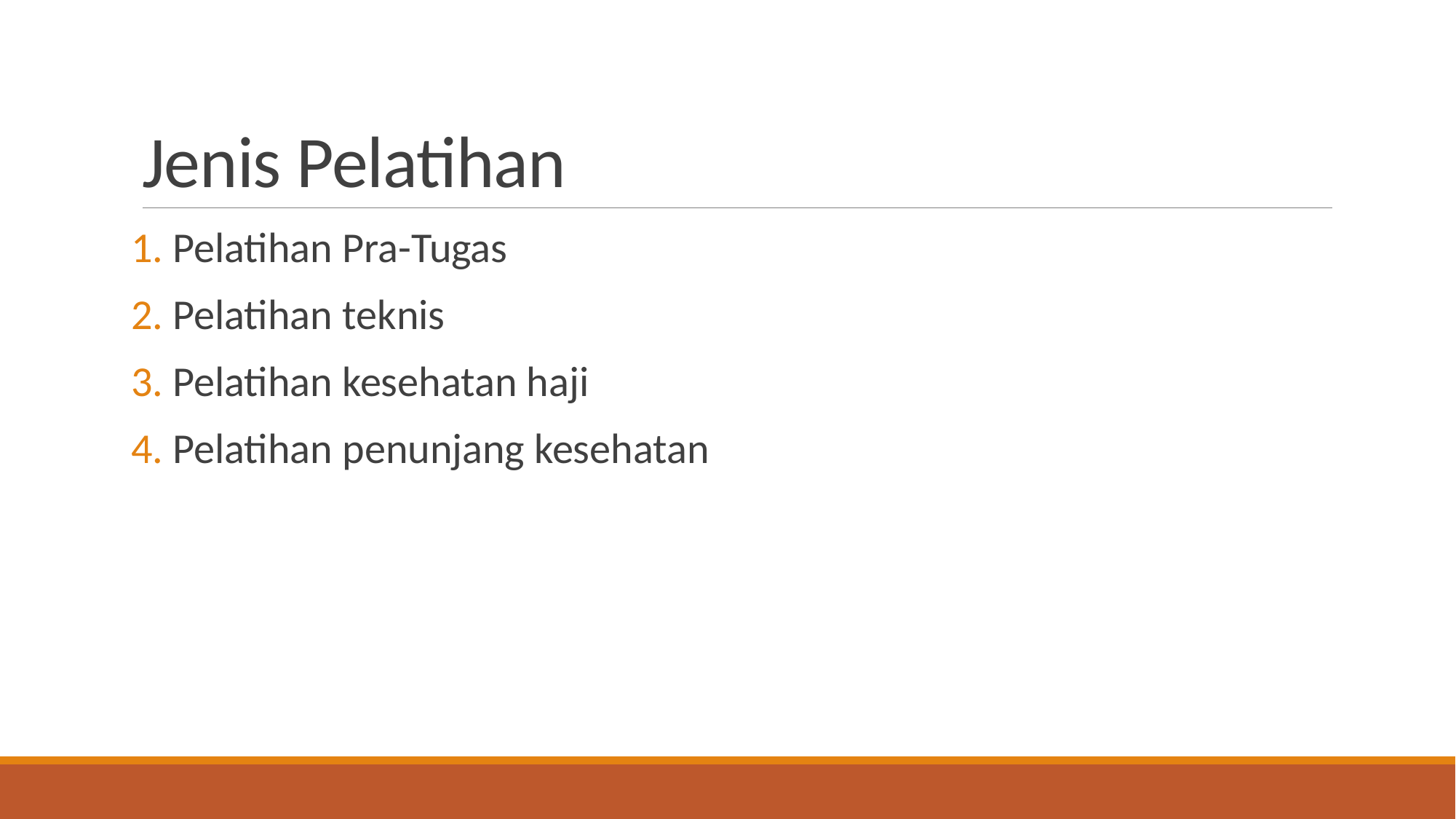

# Jenis Pelatihan
Pelatihan Pra-Tugas
Pelatihan teknis
Pelatihan kesehatan haji
Pelatihan penunjang kesehatan